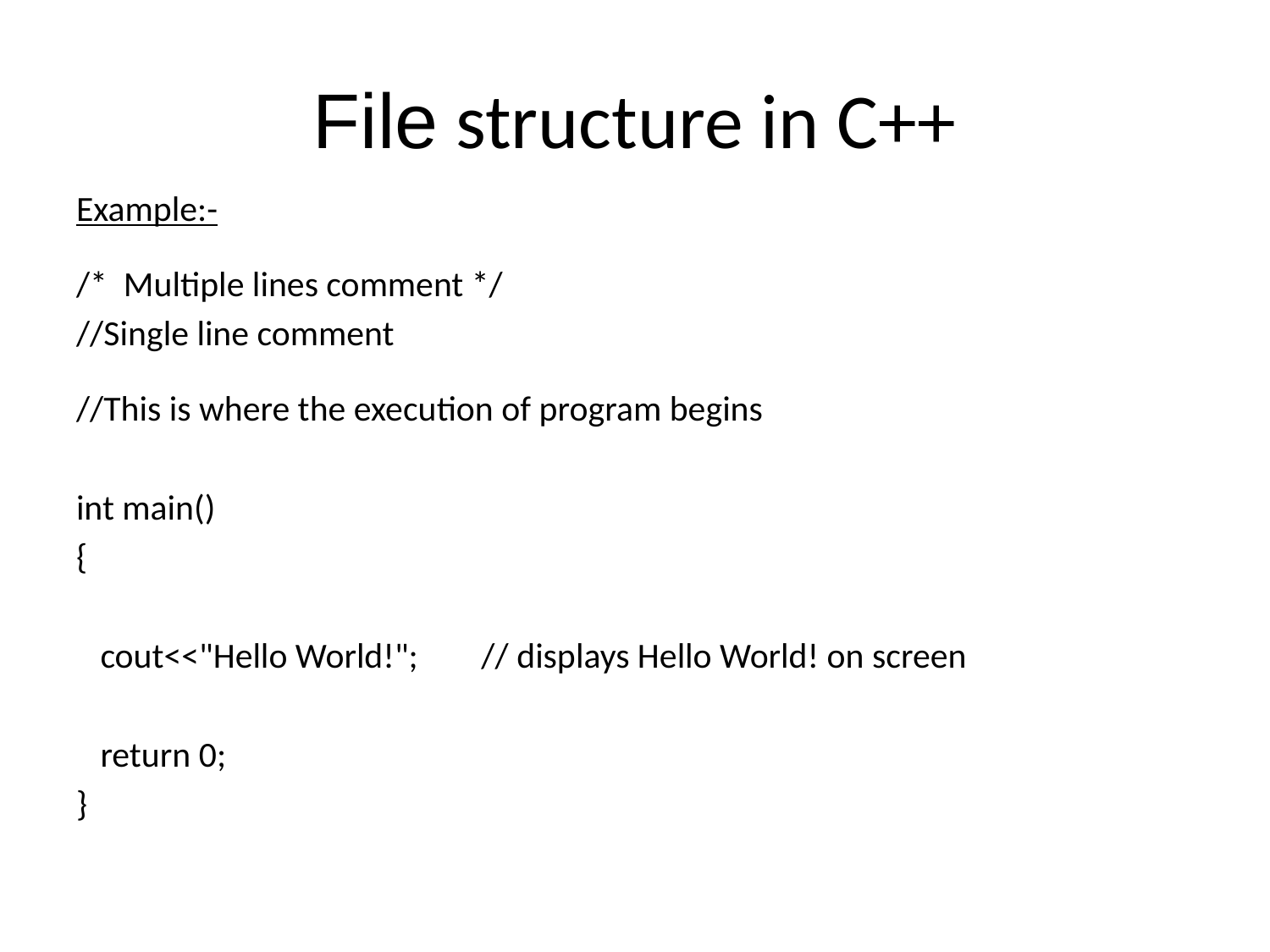

# File structure in C++
Example:-

/*  Multiple lines comment */
//Single line comment

//This is where the execution of program begins

int main()
{

   cout<<"Hello World!";	   // displays Hello World! on screen

   return 0;
}